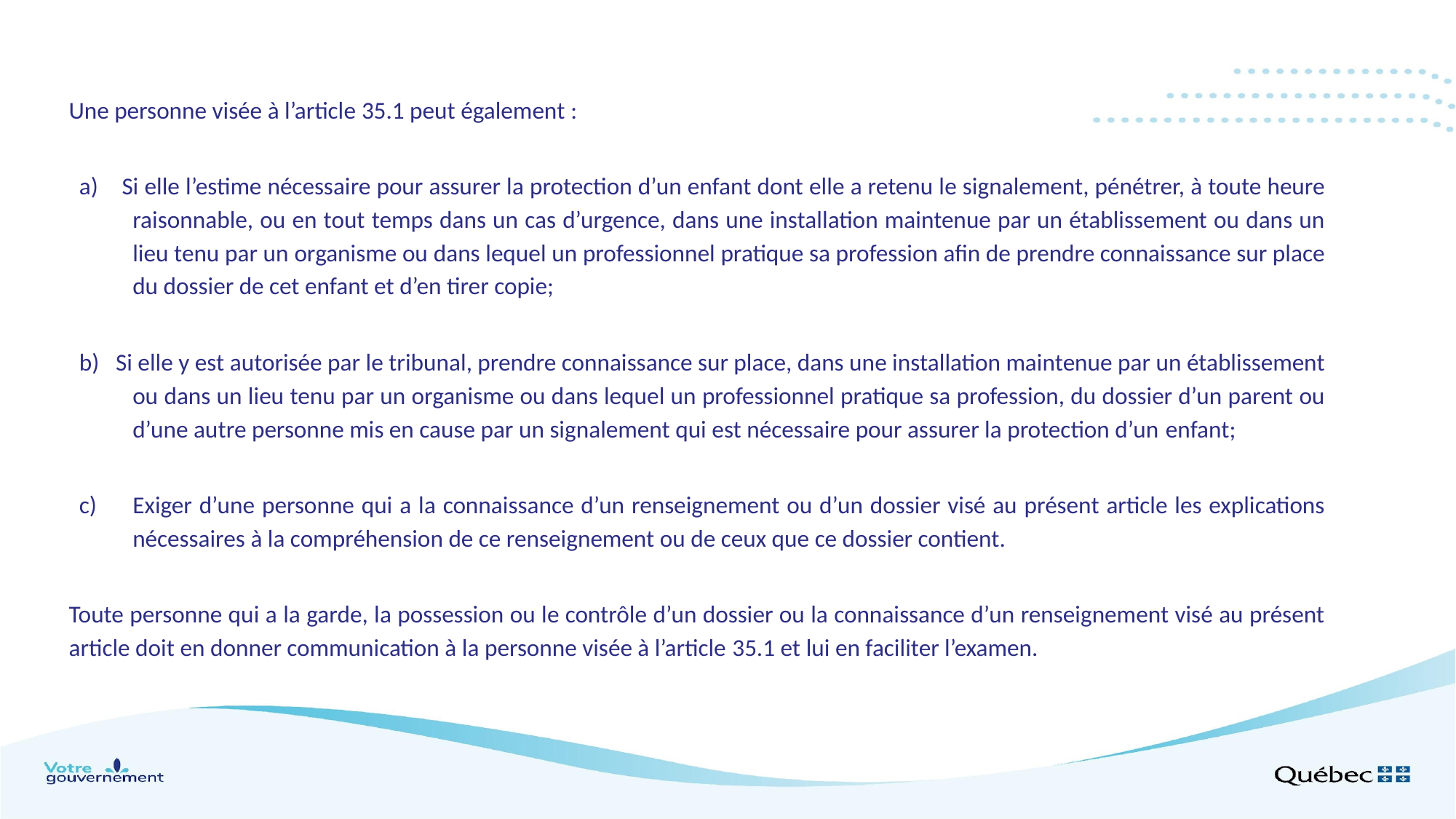

Une personne visée à l’article 35.1 peut également :

a)    Si elle l’estime nécessaire pour assurer la protection d’un enfant dont elle a retenu le signalement, pénétrer, à toute heure raisonnable, ou en tout temps dans un cas d’urgence, dans une installation maintenue par un établissement ou dans un lieu tenu par un organisme ou dans lequel un professionnel pratique sa profession afin de prendre connaissance sur place du dossier de cet enfant et d’en tirer copie;

b)   Si elle y est autorisée par le tribunal, prendre connaissance sur place, dans une installation maintenue par un établissement ou dans un lieu tenu par un organisme ou dans lequel un professionnel pratique sa profession, du dossier d’un parent ou d’une autre personne mis en cause par un signalement qui est nécessaire pour assurer la protection d’un enfant;

c)     Exiger d’une personne qui a la connaissance d’un renseignement ou d’un dossier visé au présent article les explications nécessaires à la compréhension de ce renseignement ou de ceux que ce dossier contient.

Toute personne qui a la garde, la possession ou le contrôle d’un dossier ou la connaissance d’un renseignement visé au présent article doit en donner communication à la personne visée à l’article 35.1 et lui en faciliter l’examen.